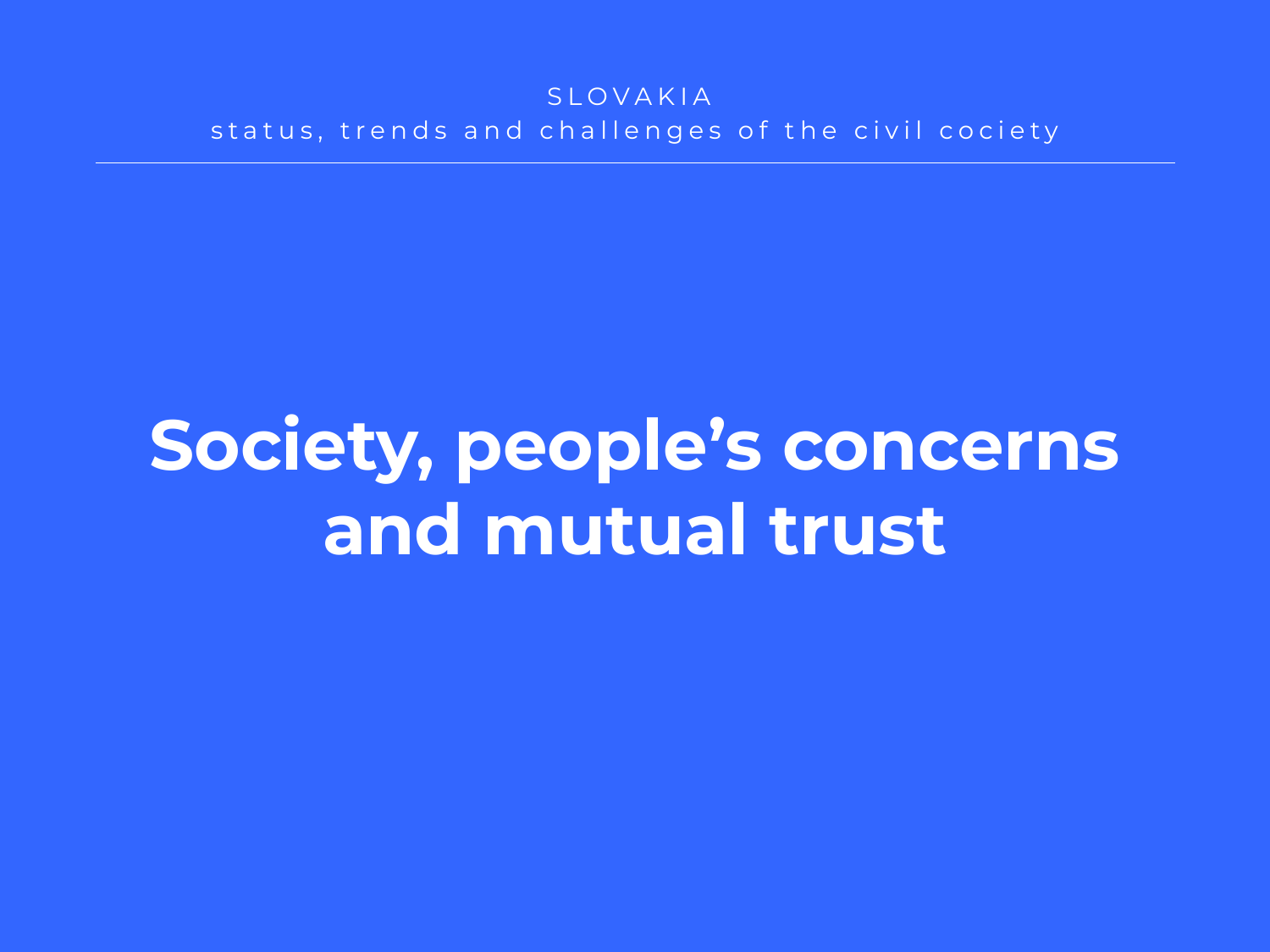

SLOVAKIA
status, trends and challenges of the civil cociety

Society, people’s concerns and mutual trust